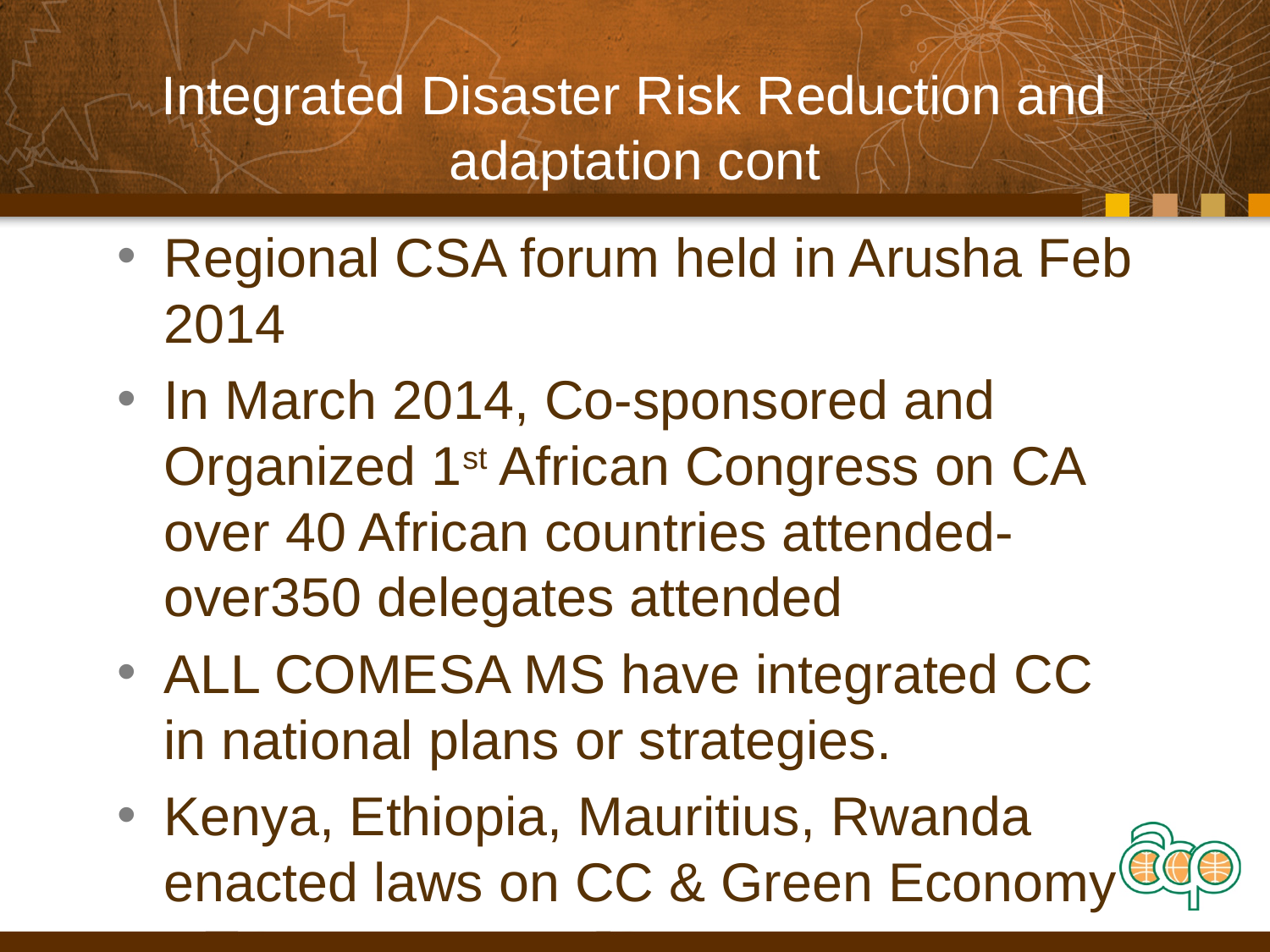

# Integrated Disaster Risk Reduction and adaptation cont
Regional CSA forum held in Arusha Feb 2014
In March 2014, Co-sponsored and Organized 1st African Congress on CA over 40 African countries attended- over350 delegates attended
ALL COMESA MS have integrated CC in national plans or strategies.
Kenya, Ethiopia, Mauritius, Rwanda enacted laws on CC & Green Economy